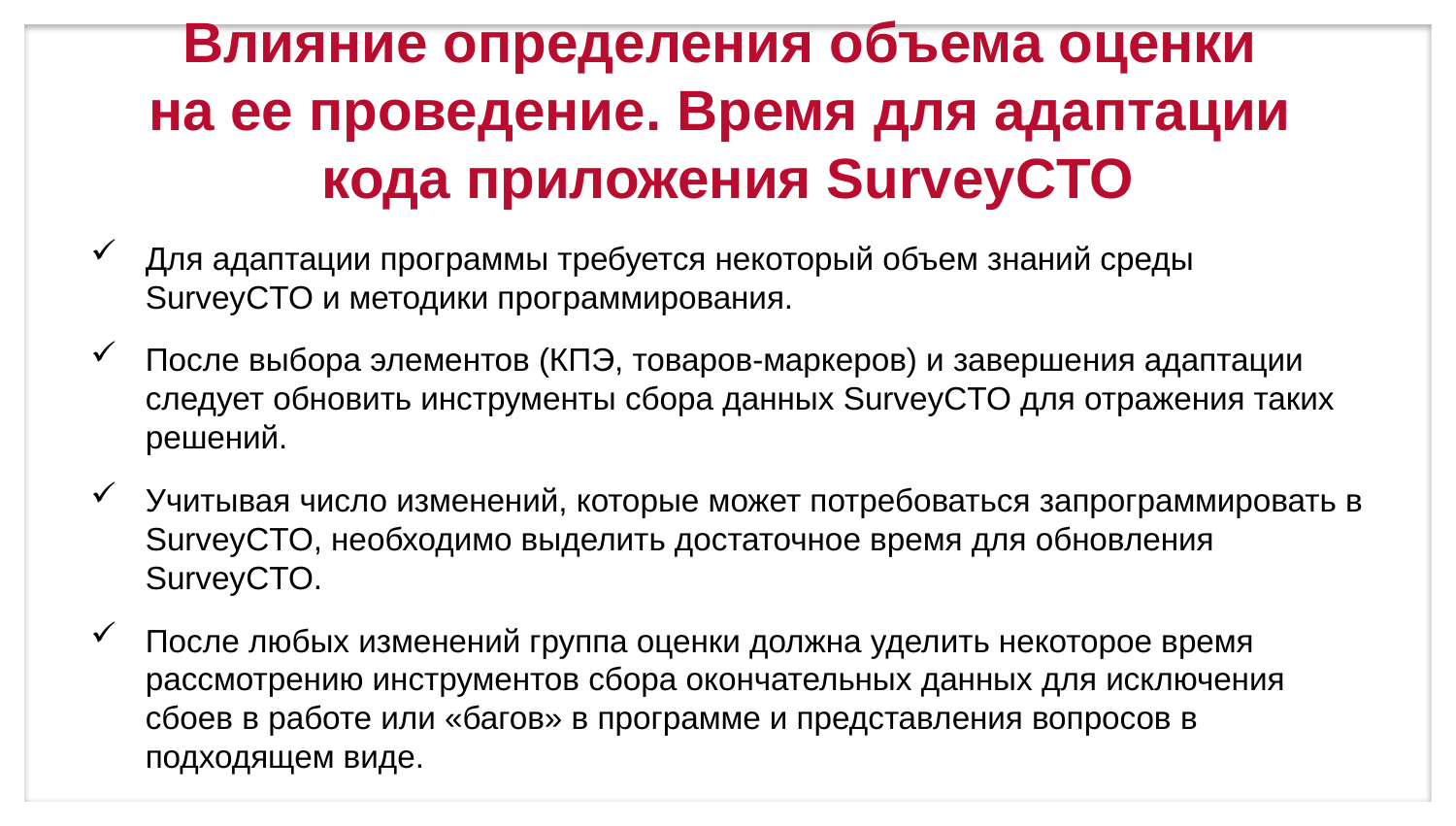

# Влияние определения объема оценки на ее проведение. Время для адаптации кода приложения SurveyCTO
Для адаптации программы требуется некоторый объем знаний среды SurveyCTO и методики программирования.
После выбора элементов (КПЭ, товаров-маркеров) и завершения адаптации следует обновить инструменты сбора данных SurveyCTO для отражения таких решений.
Учитывая число изменений, которые может потребоваться запрограммировать в SurveyCTO, необходимо выделить достаточное время для обновления SurveyCTO.
После любых изменений группа оценки должна уделить некоторое время рассмотрению инструментов сбора окончательных данных для исключения сбоев в работе или «багов» в программе и представления вопросов в подходящем виде.